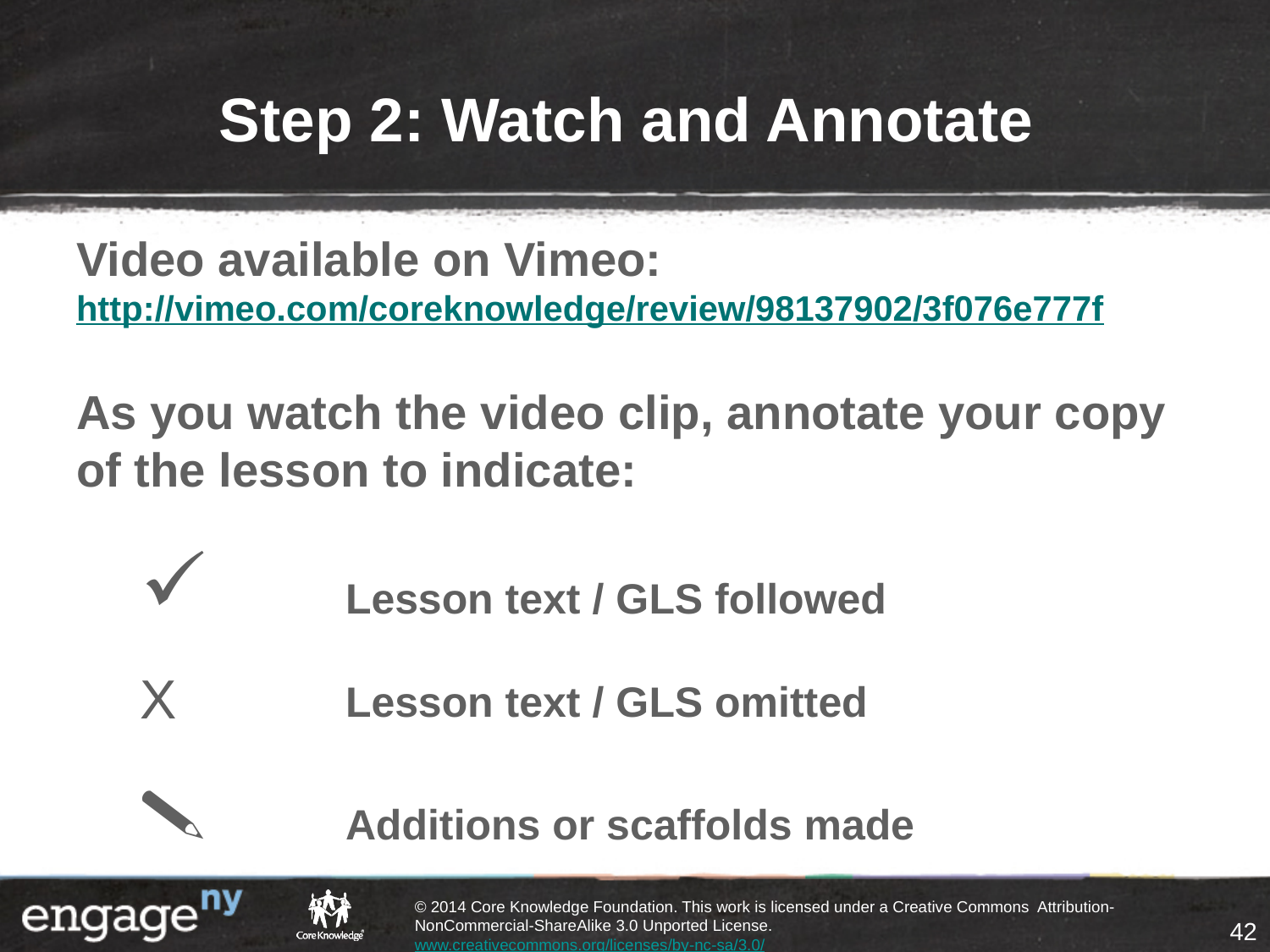

# Step 2: Watch and Annotate
Video available on Vimeo:
http://vimeo.com/coreknowledge/review/98137902/3f076e777f

As you watch the video clip, annotate your copy of the lesson to indicate:

	Lesson text / GLS followed

	Lesson text / GLS omitted

	Additions or scaffolds made
42